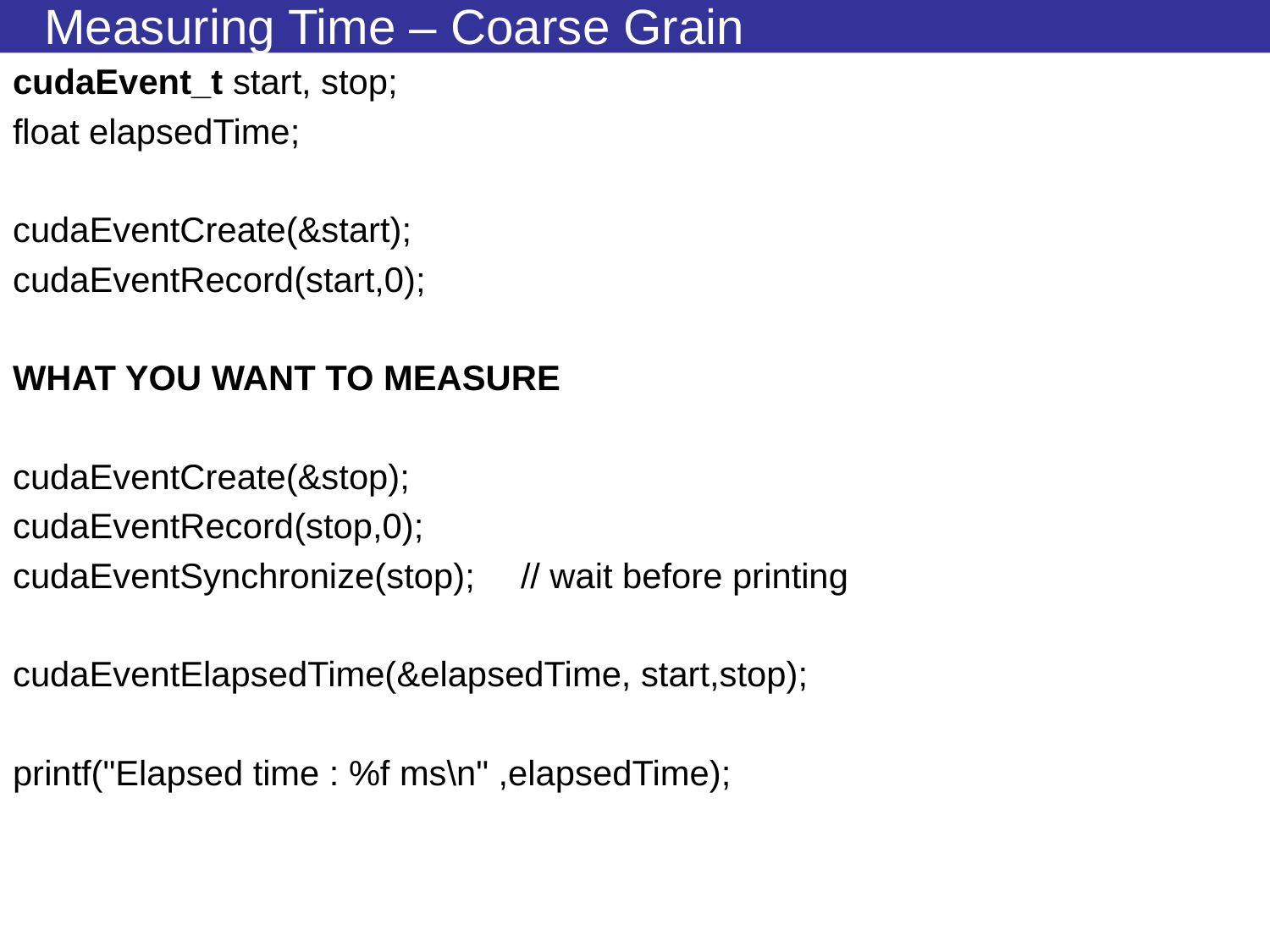

# Measuring Time – Coarse Grain
cudaEvent_t start, stop;
float elapsedTime;

cudaEventCreate(&start);
cudaEventRecord(start,0);

WHAT YOU WANT TO MEASURE

cudaEventCreate(&stop);
cudaEventRecord(stop,0);
cudaEventSynchronize(stop); 	// wait before printing

cudaEventElapsedTime(&elapsedTime, start,stop);

printf("Elapsed time : %f ms\n" ,elapsedTime);